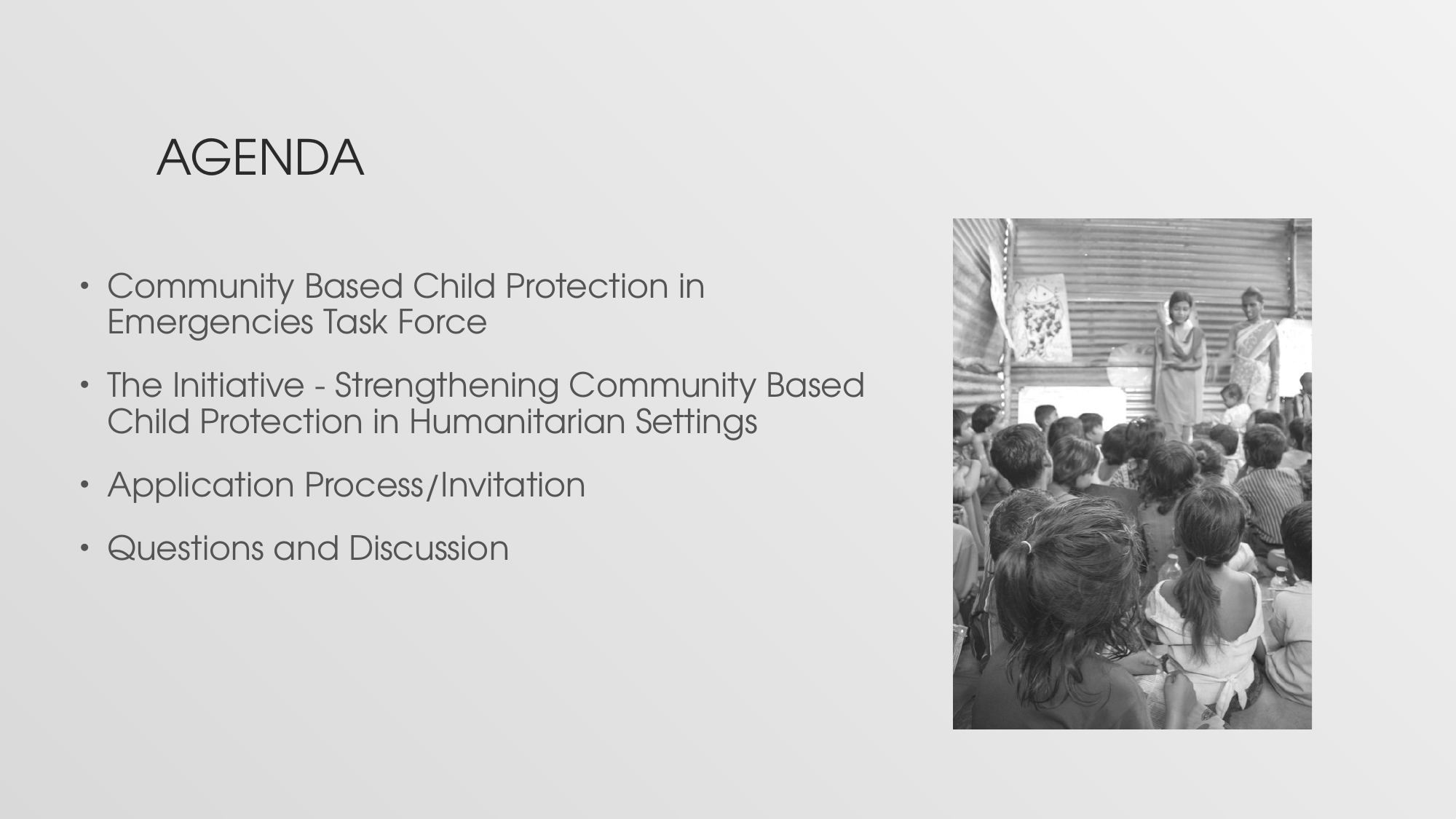

# Agenda

Community Based Child Protection in Emergencies Task Force
The Initiative - Strengthening Community Based Child Protection in Humanitarian Settings
Application Process/Invitation
Questions and Discussion